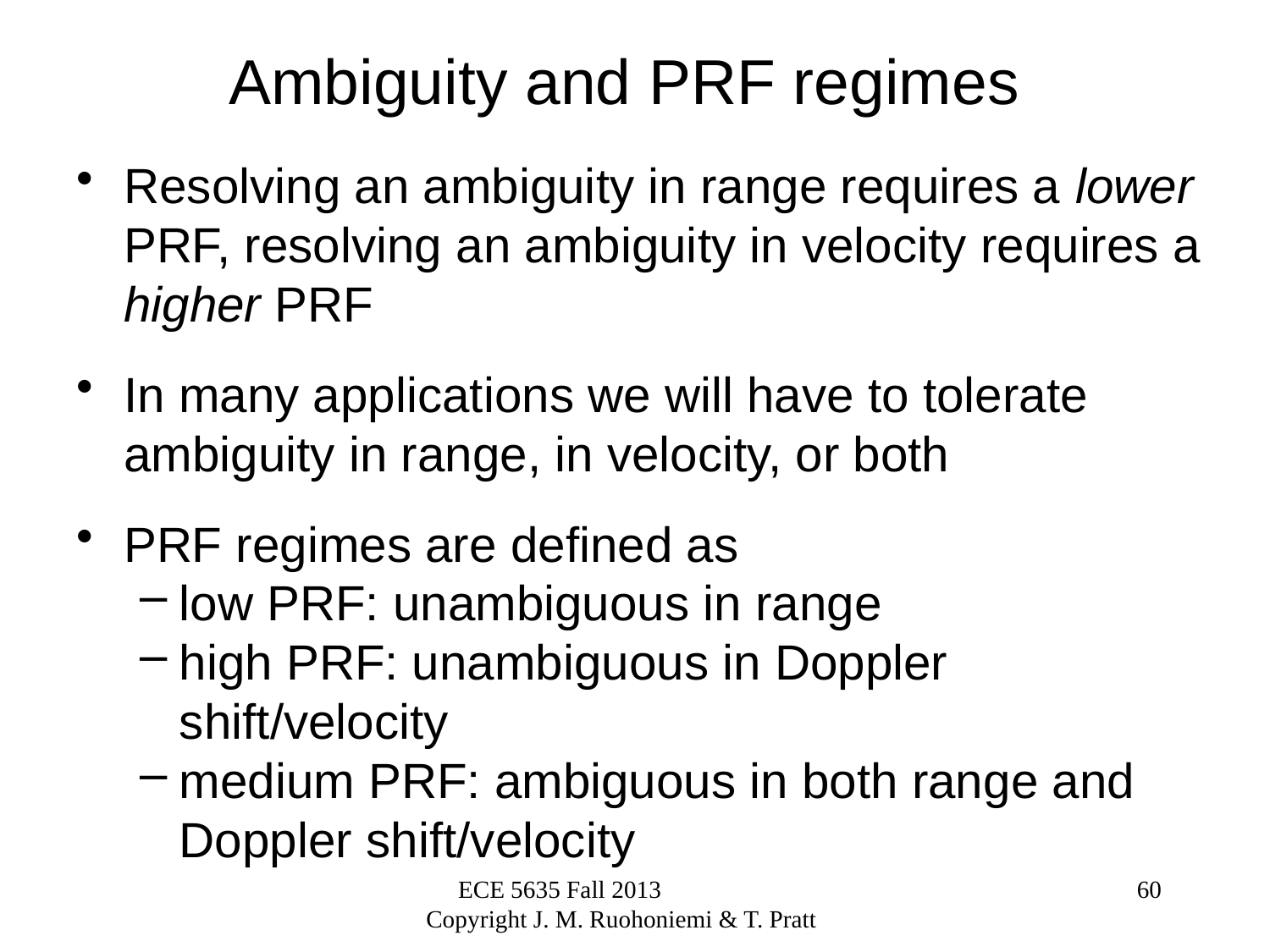

# Ambiguity and PRF regimes
Resolving an ambiguity in range requires a lower PRF, resolving an ambiguity in velocity requires a higher PRF
In many applications we will have to tolerate ambiguity in range, in velocity, or both
PRF regimes are defined as
low PRF: unambiguous in range
high PRF: unambiguous in Doppler shift/velocity
medium PRF: ambiguous in both range and Doppler shift/velocity

ECE 5635 Fall 2013                      Copyright J. M. Ruohoniemi & T. Pratt
60